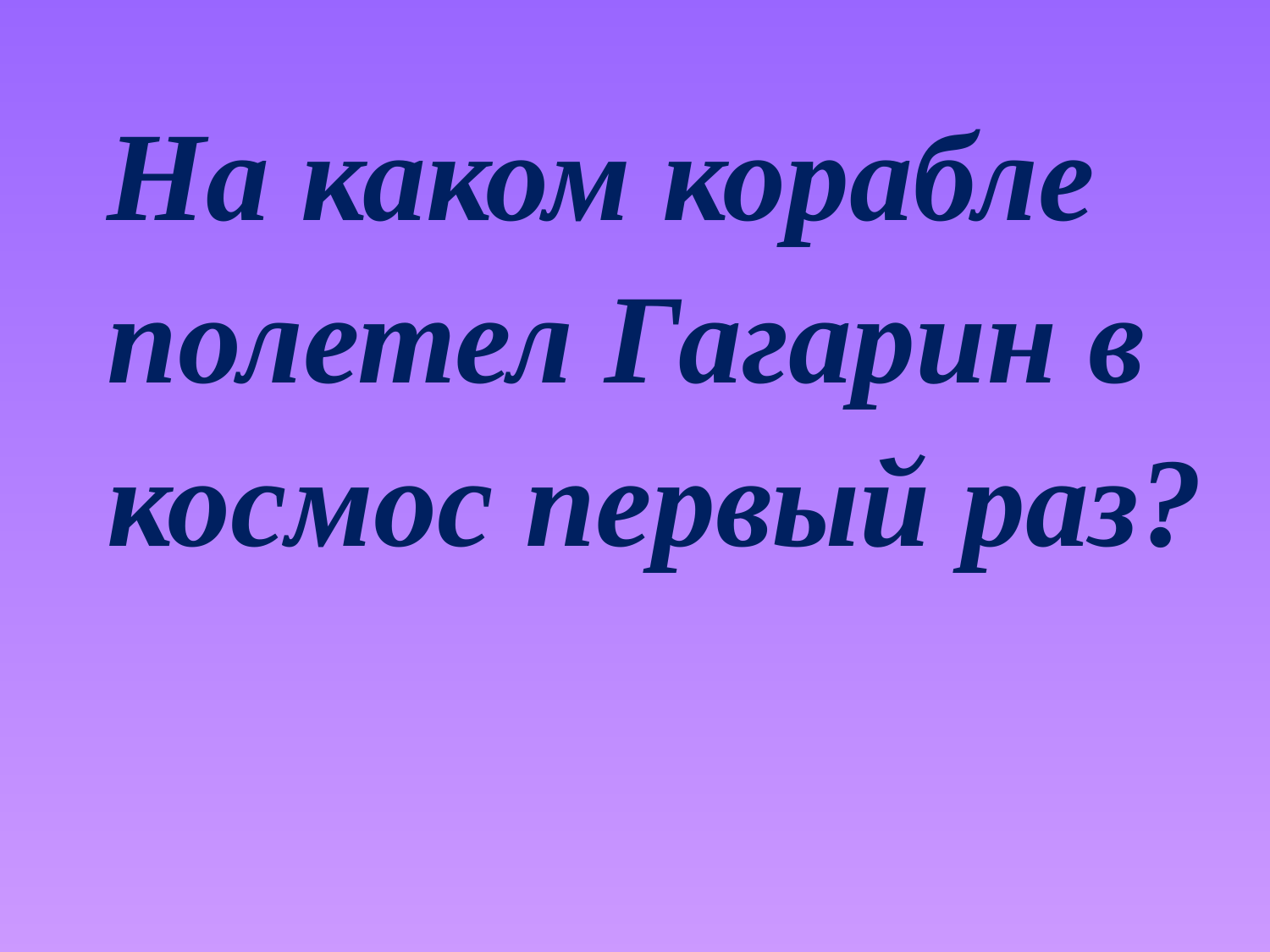

На каком корабле полетел Гагарин в космос первый раз?